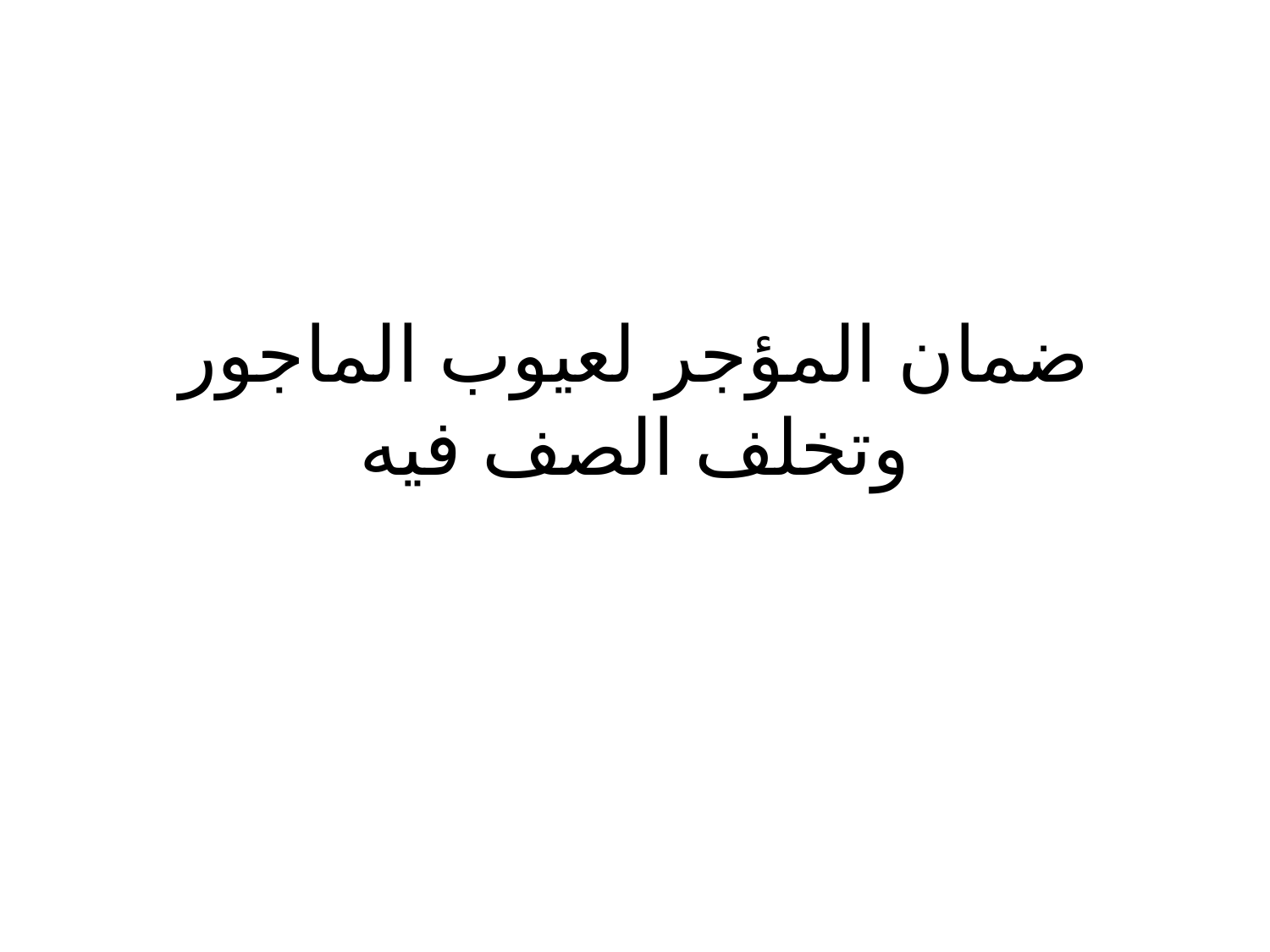

# ضمان المؤجر لعيوب الماجور وتخلف الصف فيه